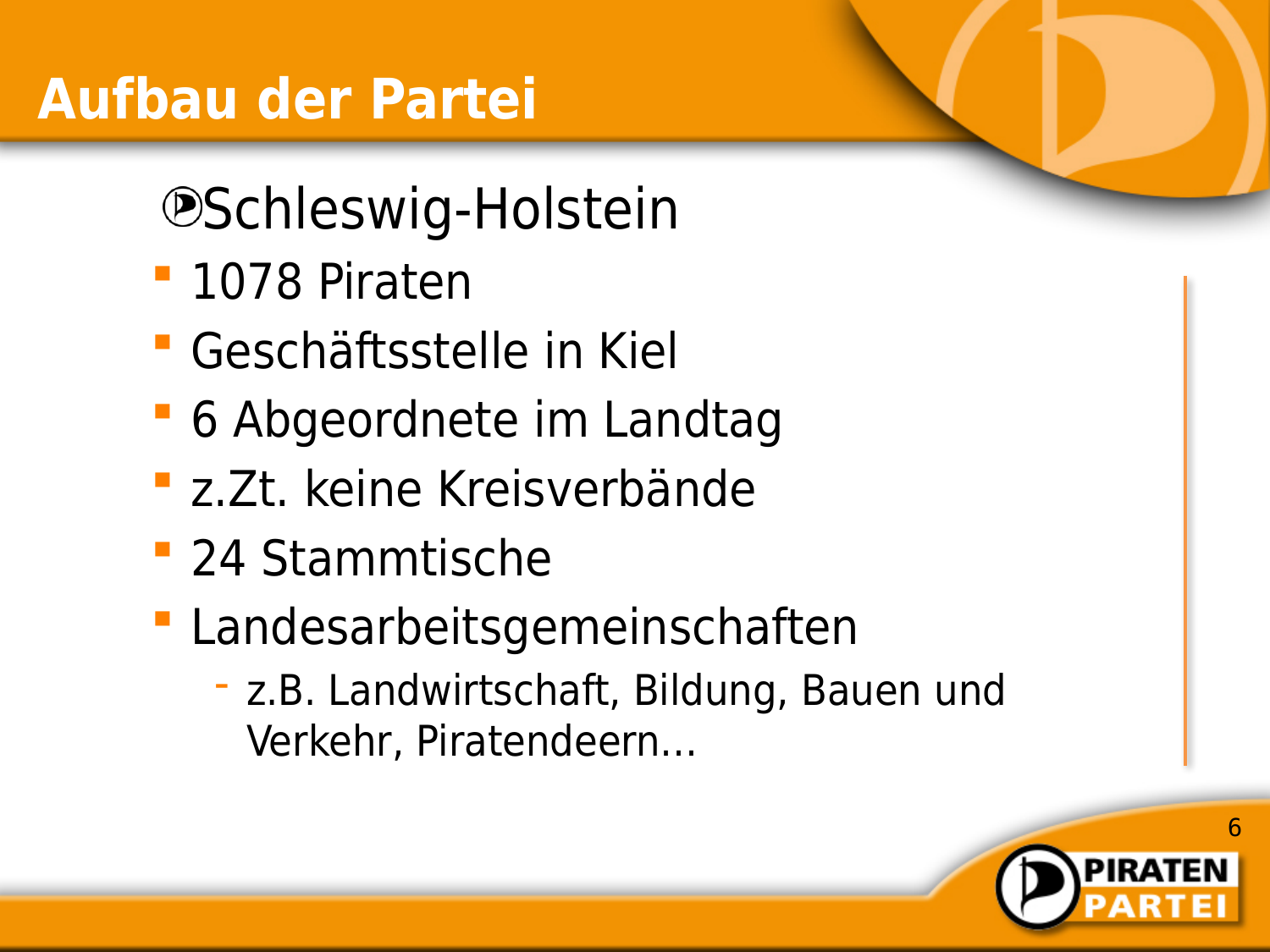

# Aufbau der Partei
Schleswig-Holstein
1078 Piraten
Geschäftsstelle in Kiel
6 Abgeordnete im Landtag
z.Zt. keine Kreisverbände
24 Stammtische
Landesarbeitsgemeinschaften
z.B. Landwirtschaft, Bildung, Bauen und Verkehr, Piratendeern…

6